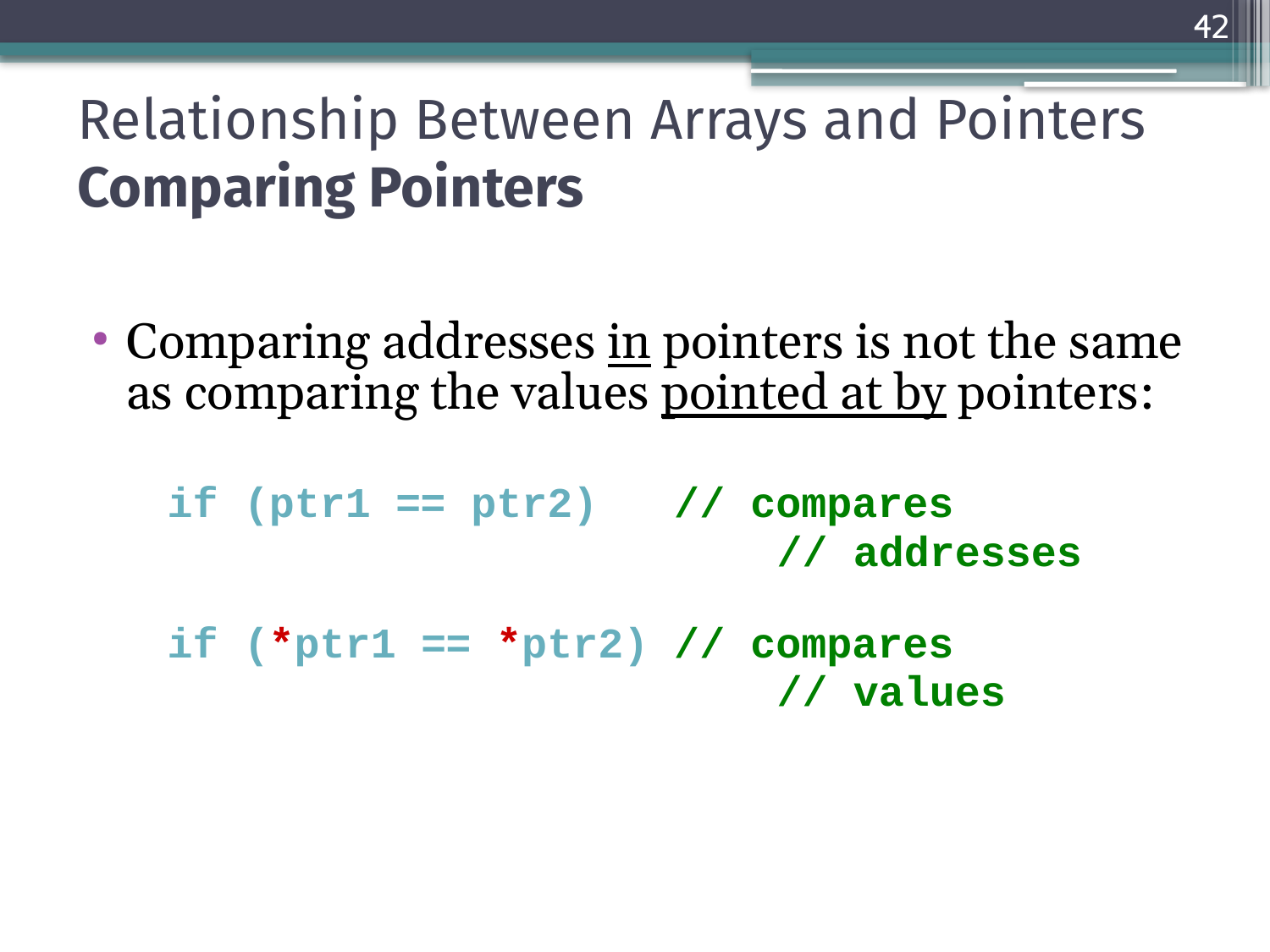

42
# Relationship Between Arrays and Pointers Comparing Pointers
Comparing addresses in pointers is not the same as comparing the values pointed at by pointers:

	if (ptr1 == ptr2)   // compares
					    // addresses
	if (*ptr1 == *ptr2) // compares
					    // values